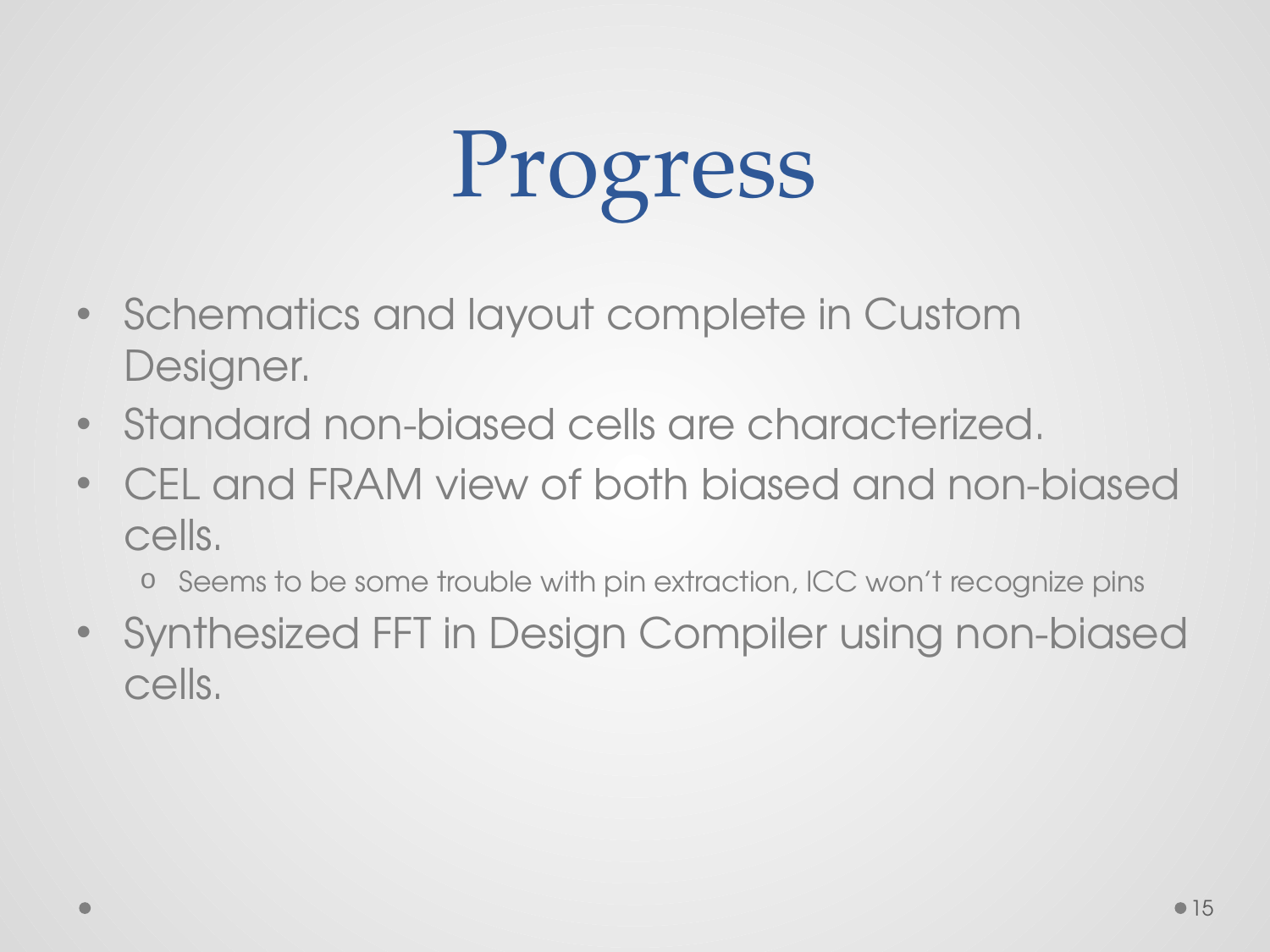

# Progress

Schematics and layout complete in Custom Designer.
Standard non-biased cells are characterized.
CEL and FRAM view of both biased and non-biased cells.
Seems to be some trouble with pin extraction, ICC won’t recognize pins
Synthesized FFT in Design Compiler using non-biased cells.
15